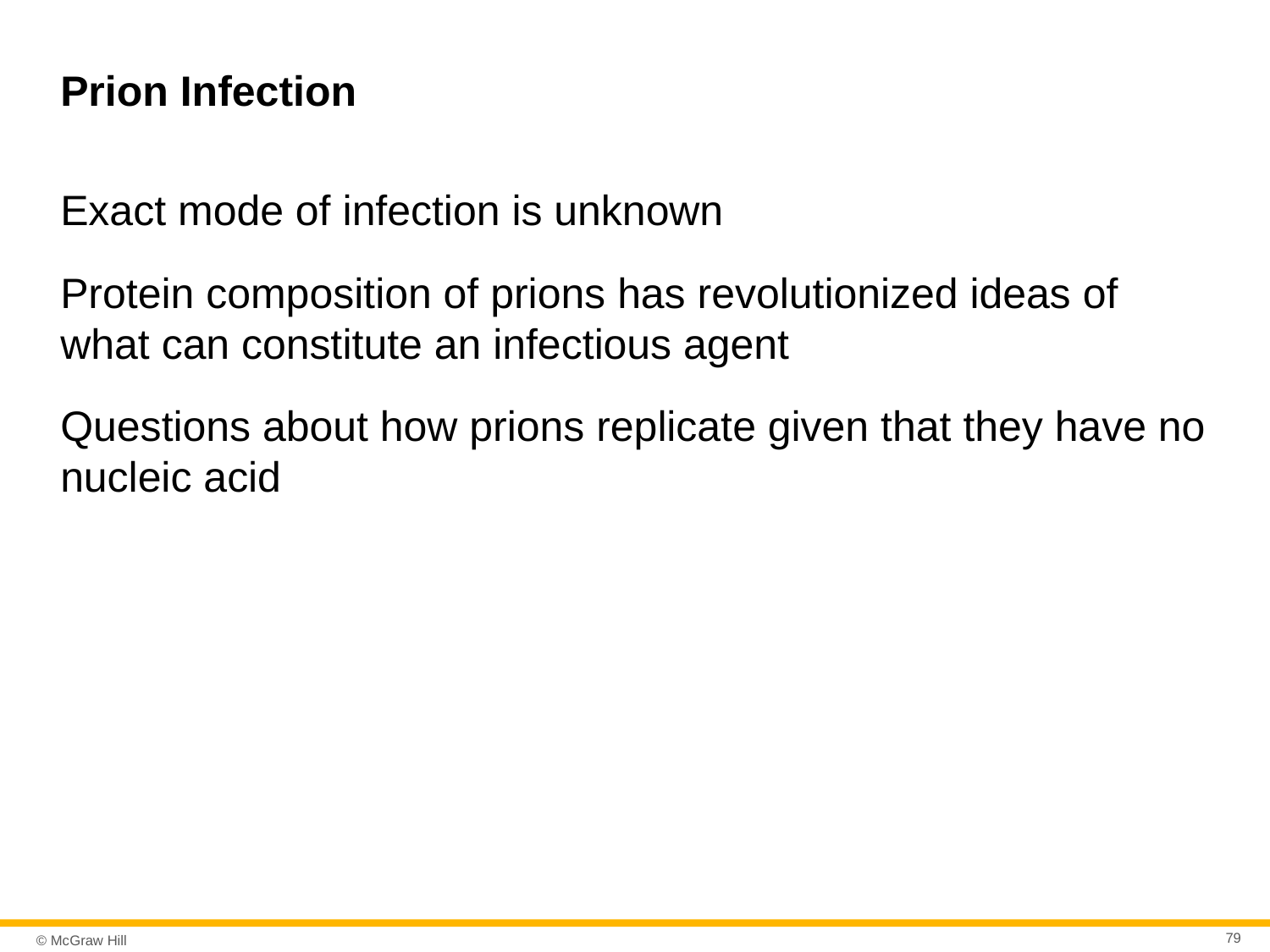

# Prion Infection
Exact mode of infection is unknown
Protein composition of prions has revolutionized ideas of what can constitute an infectious agent
Questions about how prions replicate given that they have no nucleic acid